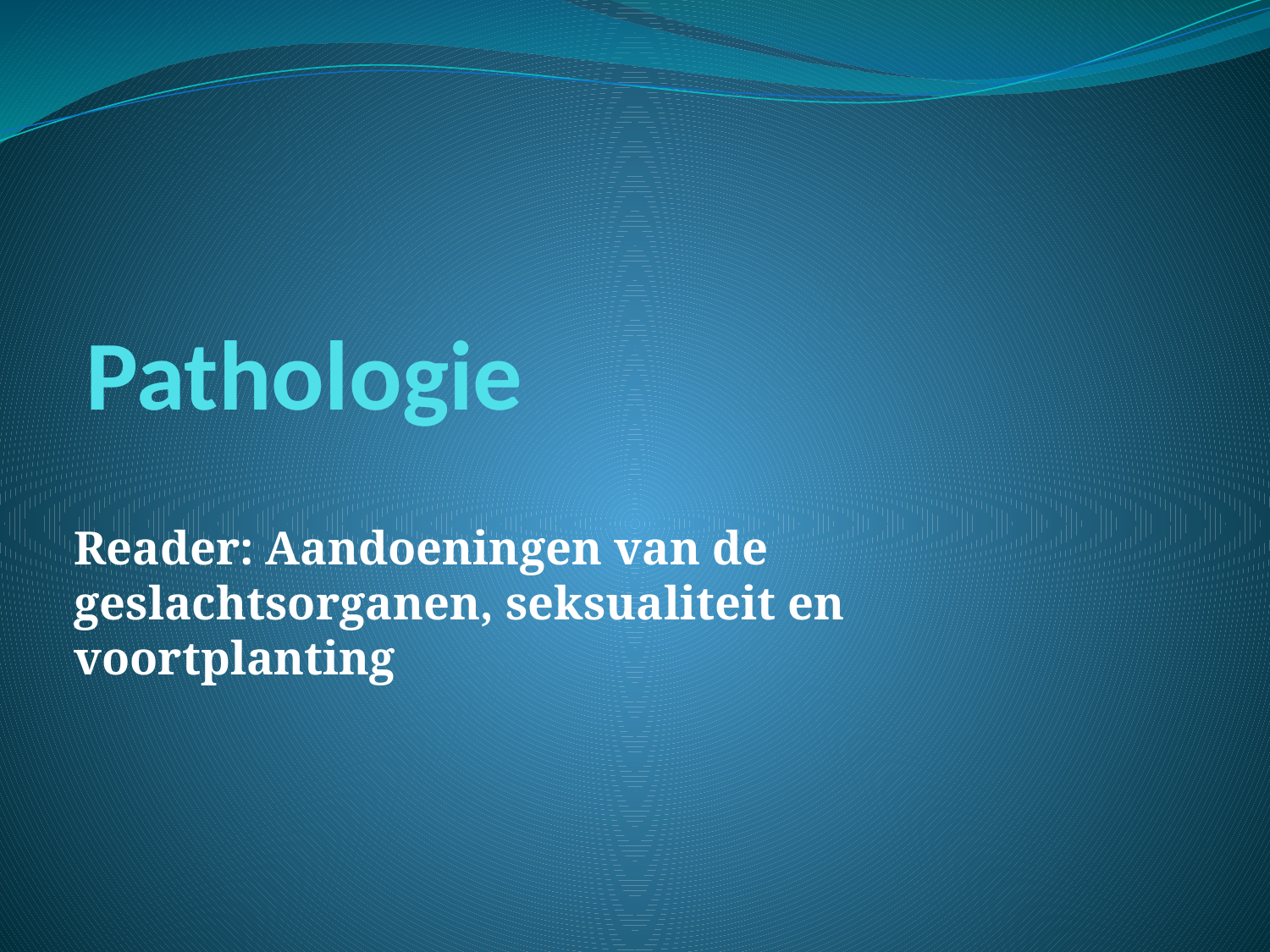

# Pathologie

Reader: Aandoeningen van de geslachtsorganen, seksualiteit en voortplanting